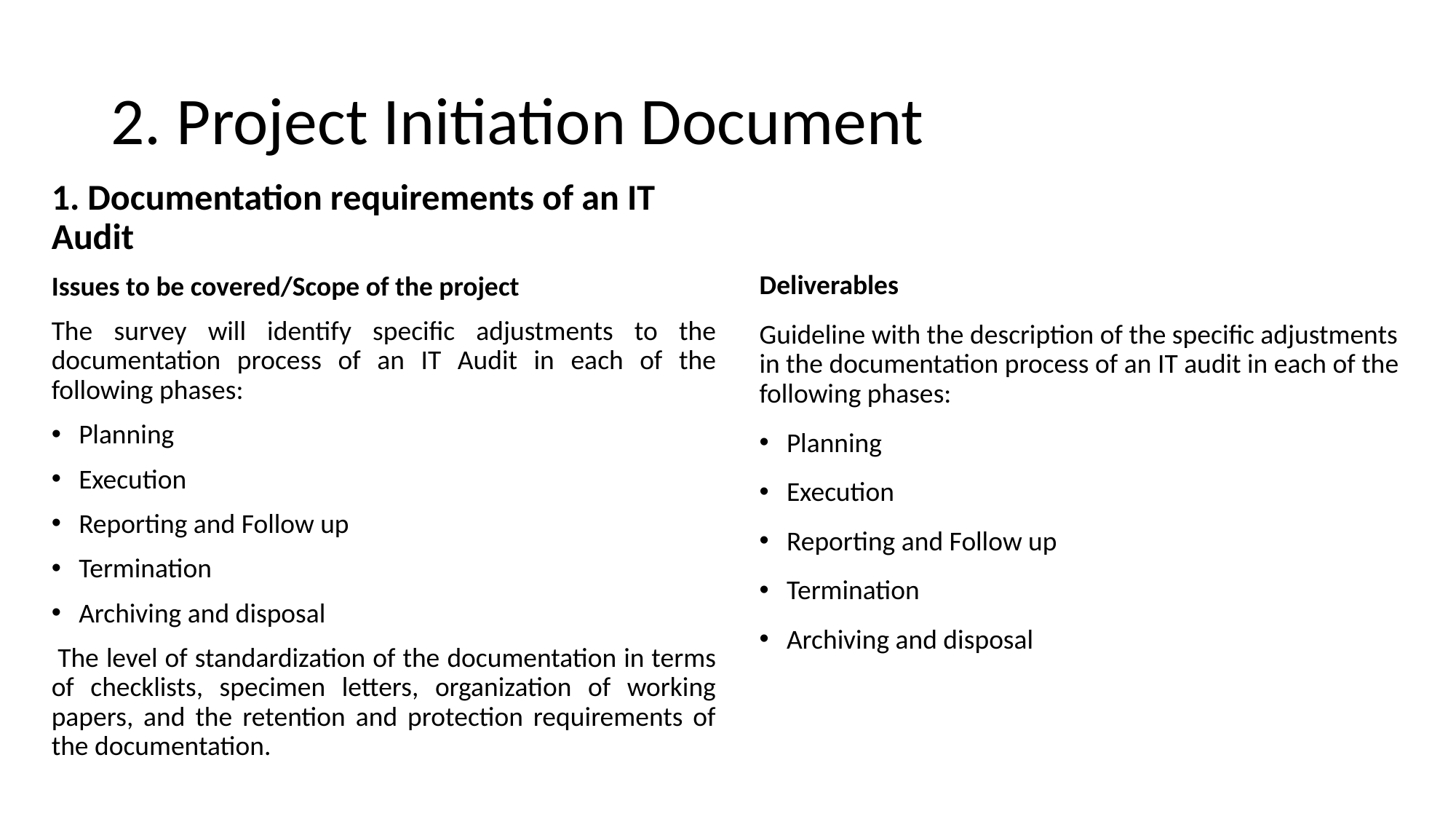

# 2. Project Initiation Document
1. Documentation requirements of an IT Audit
Issues to be covered/Scope of the project
The survey will identify specific adjustments to the documentation process of an IT Audit in each of the following phases:
Planning
Execution
Reporting and Follow up
Termination
Archiving and disposal
 The level of standardization of the documentation in terms of checklists, specimen letters, organization of working papers, and the retention and protection requirements of the documentation.
Deliverables
Guideline with the description of the specific adjustments in the documentation process of an IT audit in each of the following phases:
Planning
Execution
Reporting and Follow up
Termination
Archiving and disposal